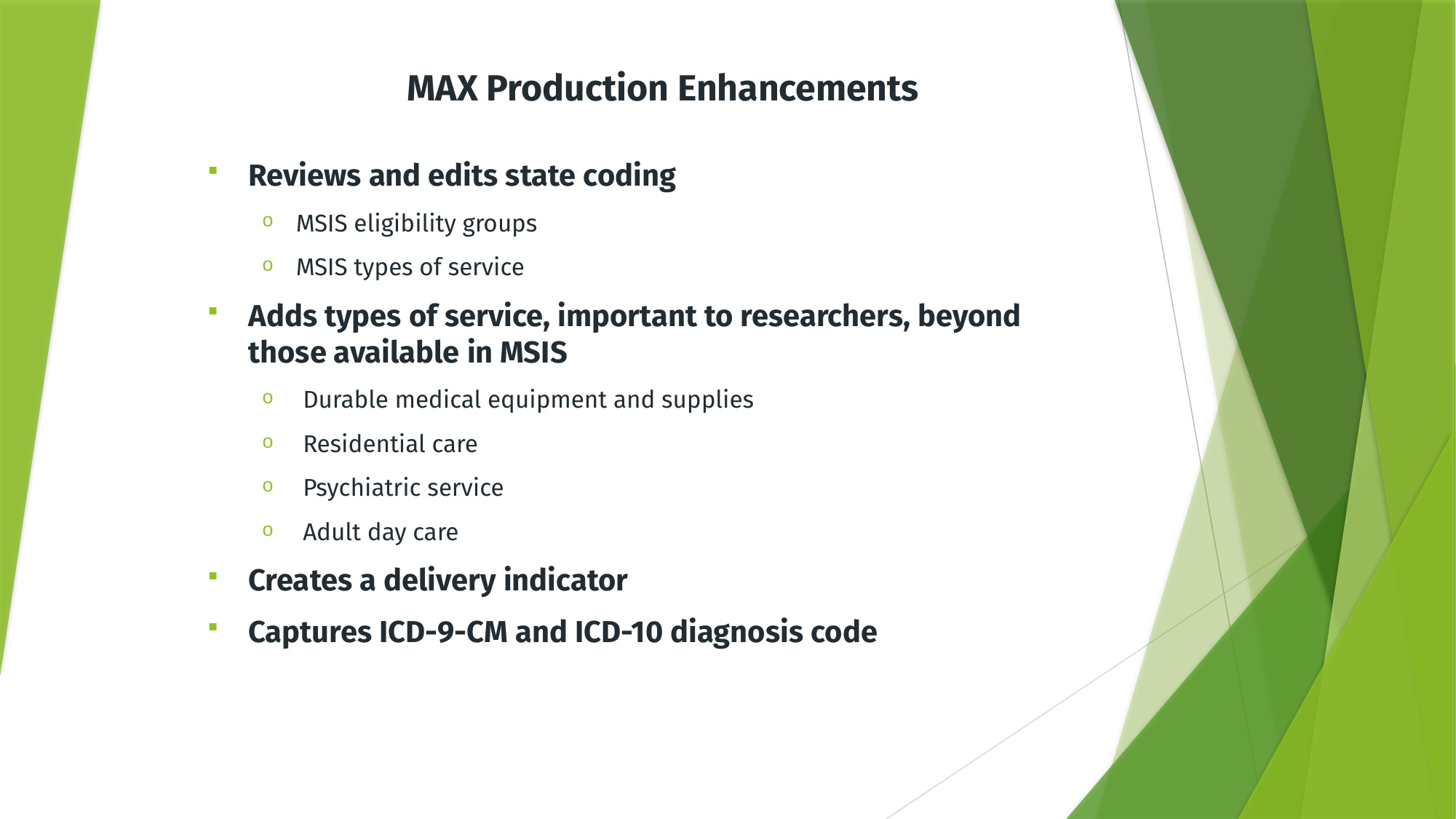

# MAX Production Enhancements
Reviews and edits state coding
MSIS eligibility groups
MSIS types of service
Adds types of service, important to researchers, beyond those available in MSIS
Durable medical equipment and supplies
Residential care
Psychiatric service
Adult day care
Creates a delivery indicator
Captures ICD-9-CM and ICD-10 diagnosis code